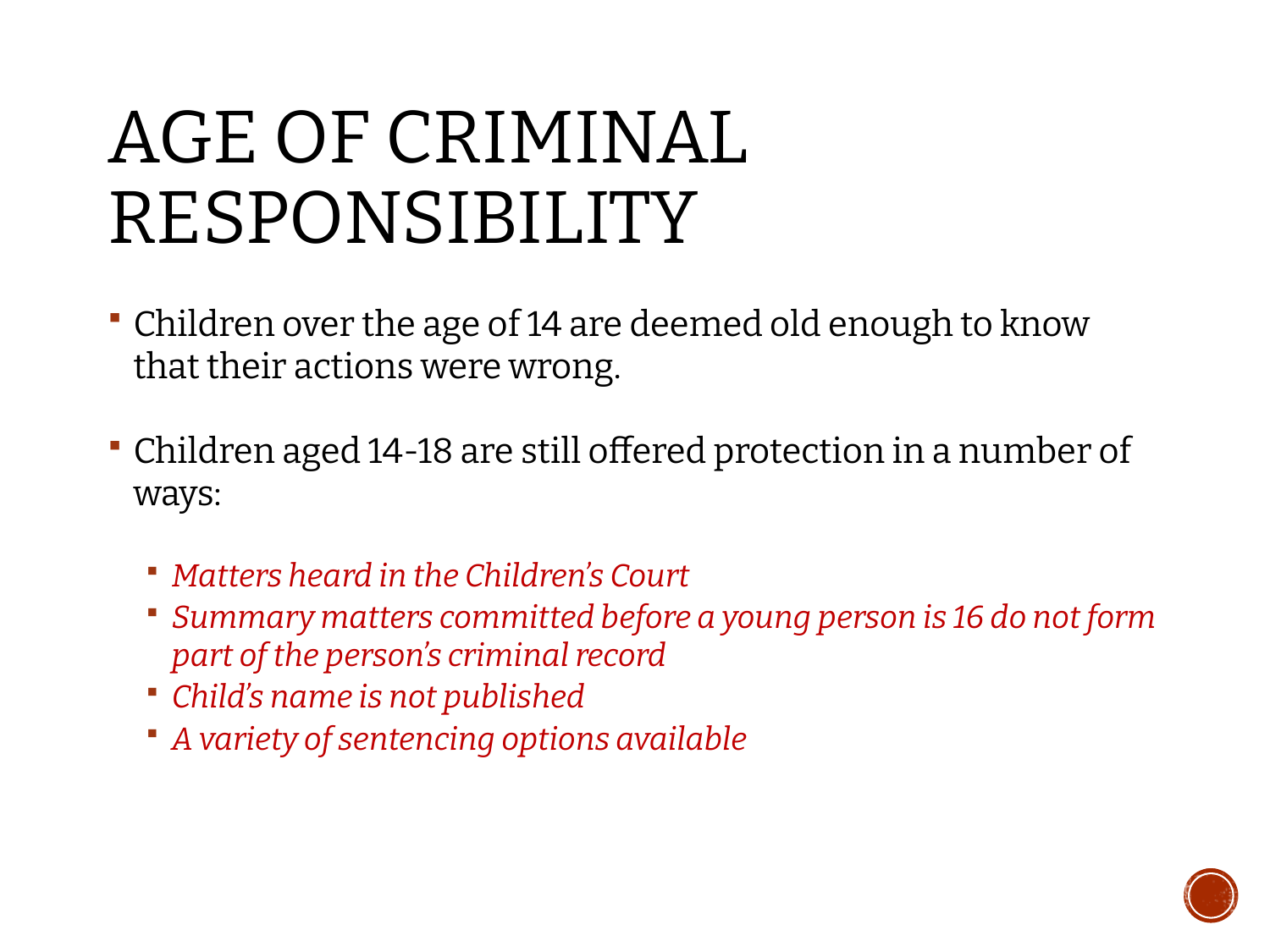

# Age of criminal responsibility
Children over the age of 14 are deemed old enough to know that their actions were wrong.

Children aged 14-18 are still offered protection in a number of ways:

Matters heard in the Children’s Court
Summary matters committed before a young person is 16 do not form part of the person’s criminal record
Child’s name is not published
A variety of sentencing options available